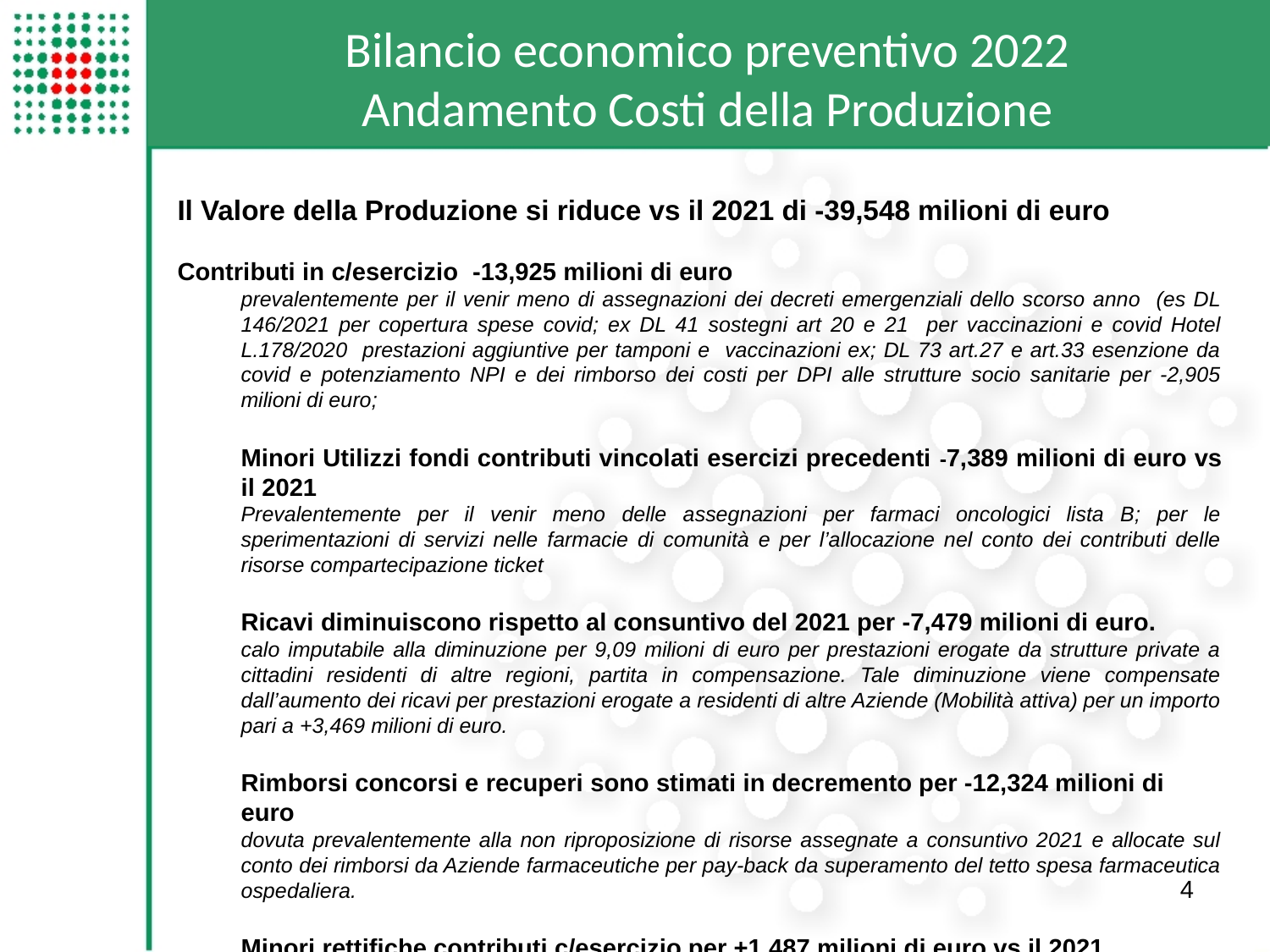

Bilancio economico preventivo 2022
Andamento Costi della Produzione
Il Valore della Produzione si riduce vs il 2021 di -39,548 milioni di euro

Contributi in c/esercizio  -13,925 milioni di euro
prevalentemente per il venir meno di assegnazioni dei decreti emergenziali dello scorso anno  (es DL 146/2021 per copertura spese covid; ex DL 41 sostegni art 20 e 21  per vaccinazioni e covid Hotel L.178/2020  prestazioni aggiuntive per tamponi e  vaccinazioni ex; DL 73 art.27 e art.33 esenzione da covid e potenziamento NPI e dei rimborso dei costi per DPI alle strutture socio sanitarie per -2,905 milioni di euro;

Minori Utilizzi fondi contributi vincolati esercizi precedenti -7,389 milioni di euro vs il 2021
Prevalentemente per il venir meno delle assegnazioni per farmaci oncologici lista B; per le sperimentazioni di servizi nelle farmacie di comunità e per l’allocazione nel conto dei contributi delle risorse compartecipazione ticket

Ricavi diminuiscono rispetto al consuntivo del 2021 per -7,479 milioni di euro.
calo imputabile alla diminuzione per 9,09 milioni di euro per prestazioni erogate da strutture private a cittadini residenti di altre regioni, partita in compensazione. Tale diminuzione viene compensate dall’aumento dei ricavi per prestazioni erogate a residenti di altre Aziende (Mobilità attiva) per un importo pari a +3,469 milioni di euro.

Rimborsi concorsi e recuperi sono stimati in decremento per -12,324 milioni di euro
dovuta prevalentemente alla non riproposizione di risorse assegnate a consuntivo 2021 e allocate sul conto dei rimborsi da Aziende farmaceutiche per pay-back da superamento del tetto spesa farmaceutica ospedaliera.

Minori rettifiche contributi c/esercizio per +1,487 milioni di euro vs il 2021

4